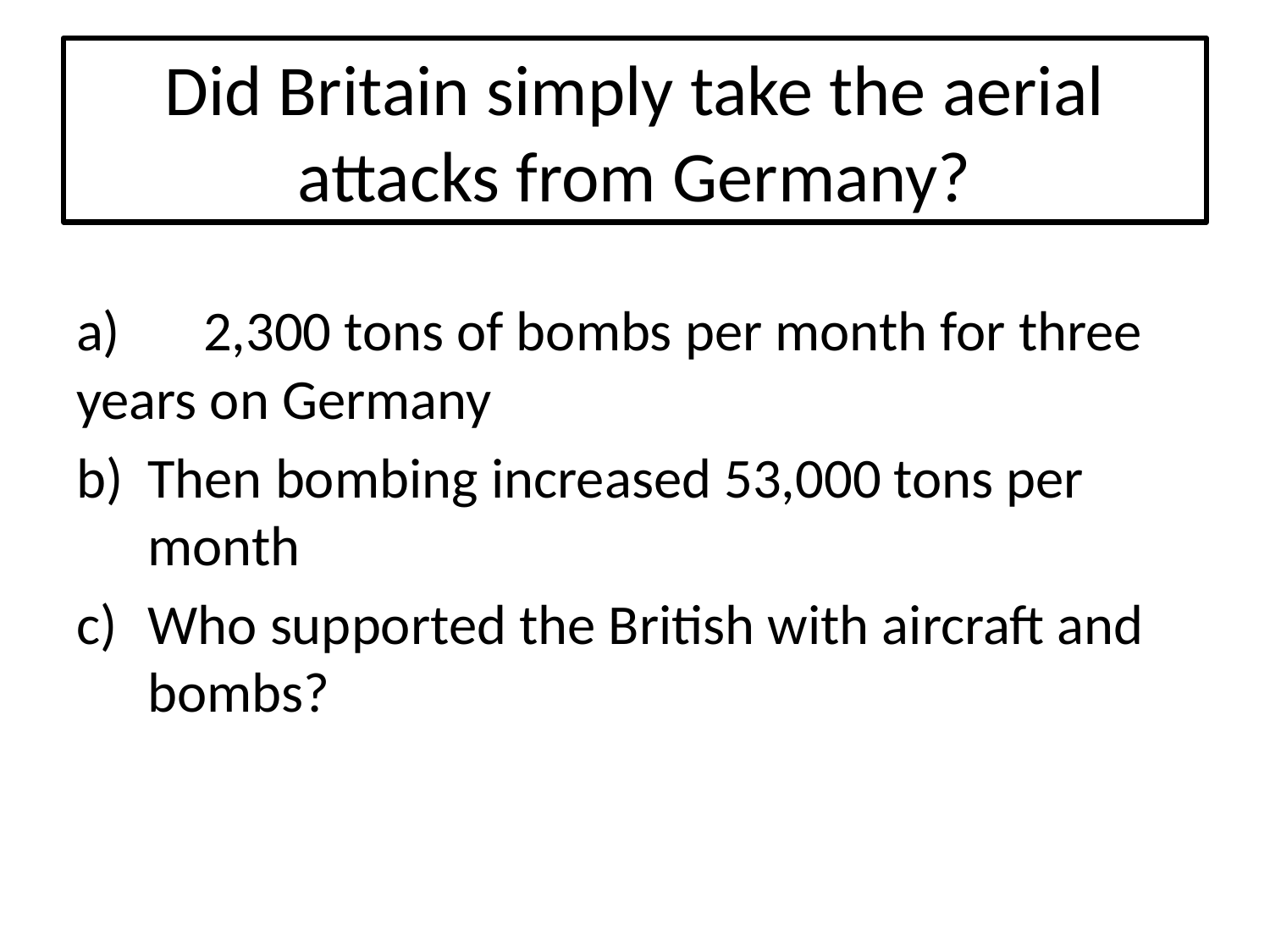

# Did Britain simply take the aerial attacks from Germany?
a)	2,300 tons of bombs per month for three years on Germany
Then bombing increased 53,000 tons per month
Who supported the British with aircraft and bombs?